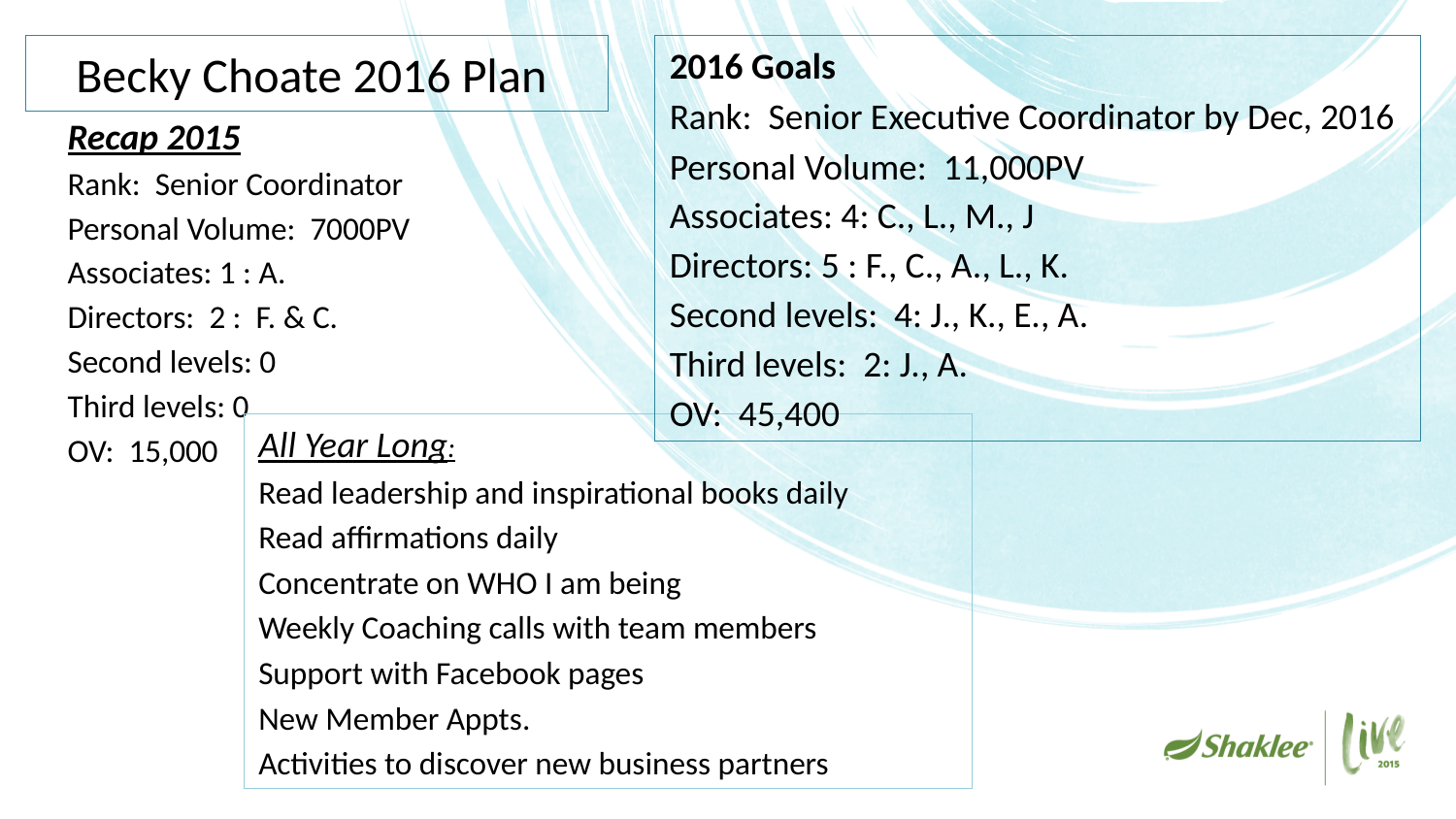

# Becky Choate 2016 Plan
2016 Goals
Rank:  Senior Executive Coordinator by Dec, 2016
Personal Volume:  11,000PV
Associates: 4: C., L., M., J
Directors: 5 : F., C., A., L., K.
Second levels:  4: J., K., E., A.
Third levels:  2: J., A.
OV:  45,400
Recap 2015
Rank:  Senior Coordinator
Personal Volume:  7000PV
Associates: 1 : A.
Directors:  2 :  F. & C.
Second levels: 0
Third levels: 0
OV:  15,000
All Year Long:
Read leadership and inspirational books daily
Read affirmations daily
Concentrate on WHO I am being
Weekly Coaching calls with team members
Support with Facebook pages
New Member Appts.
Activities to discover new business partners